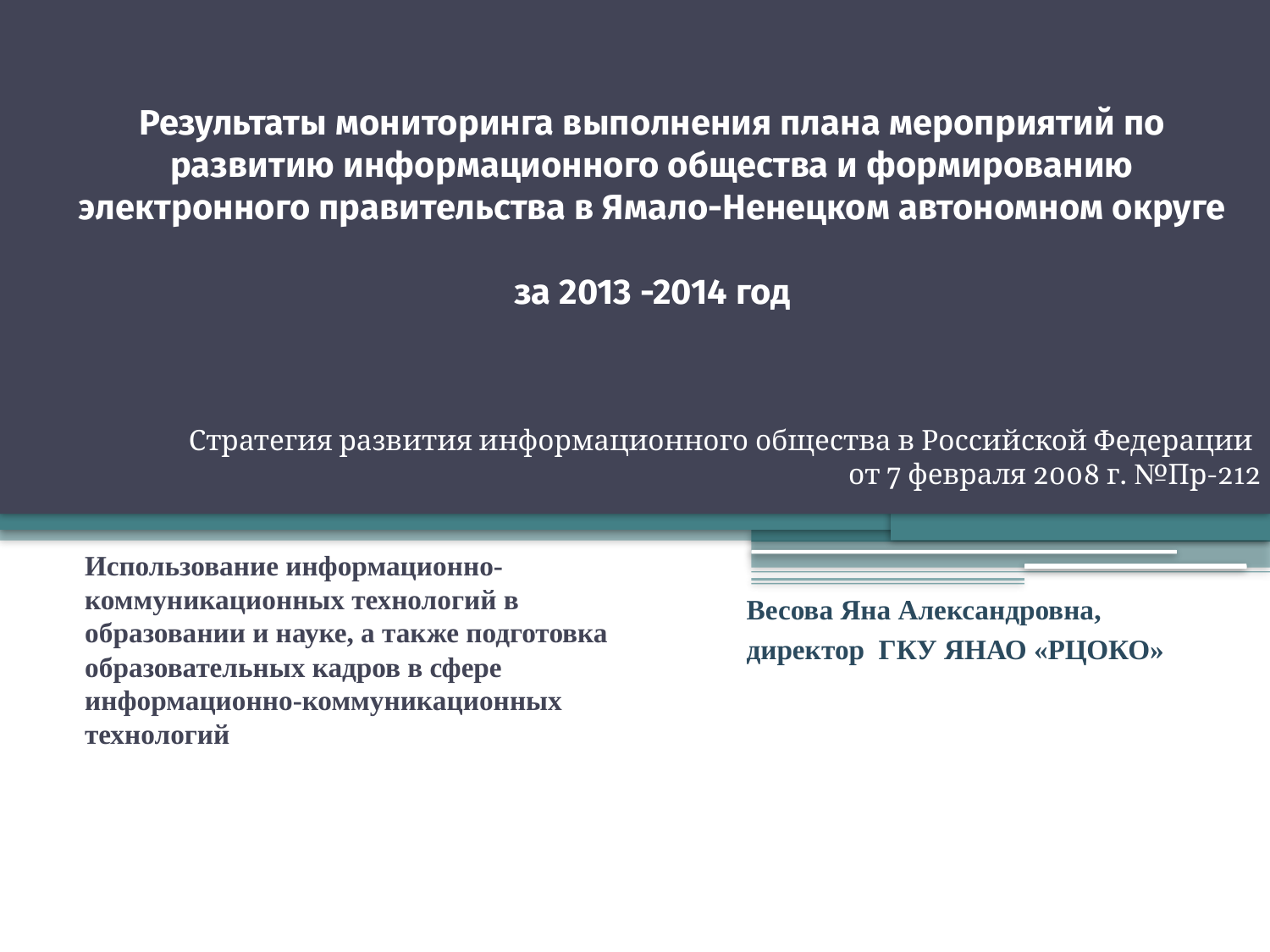

# Результаты мониторинга выполнения плана мероприятий по развитию информационного общества и формированию электронного правительства в Ямало-Ненецком автономном округе за 2013 -2014 год
Стратегия развития информационного общества в Российской Федерации
от 7 февраля 2008 г. №Пр-212
Использование информационно-коммуникационных технологий в образовании и науке, а также подготовка образовательных кадров в сфере информационно-коммуникационных технологий
Весова Яна Александровна,
директор  ГКУ ЯНАО «РЦОКО»